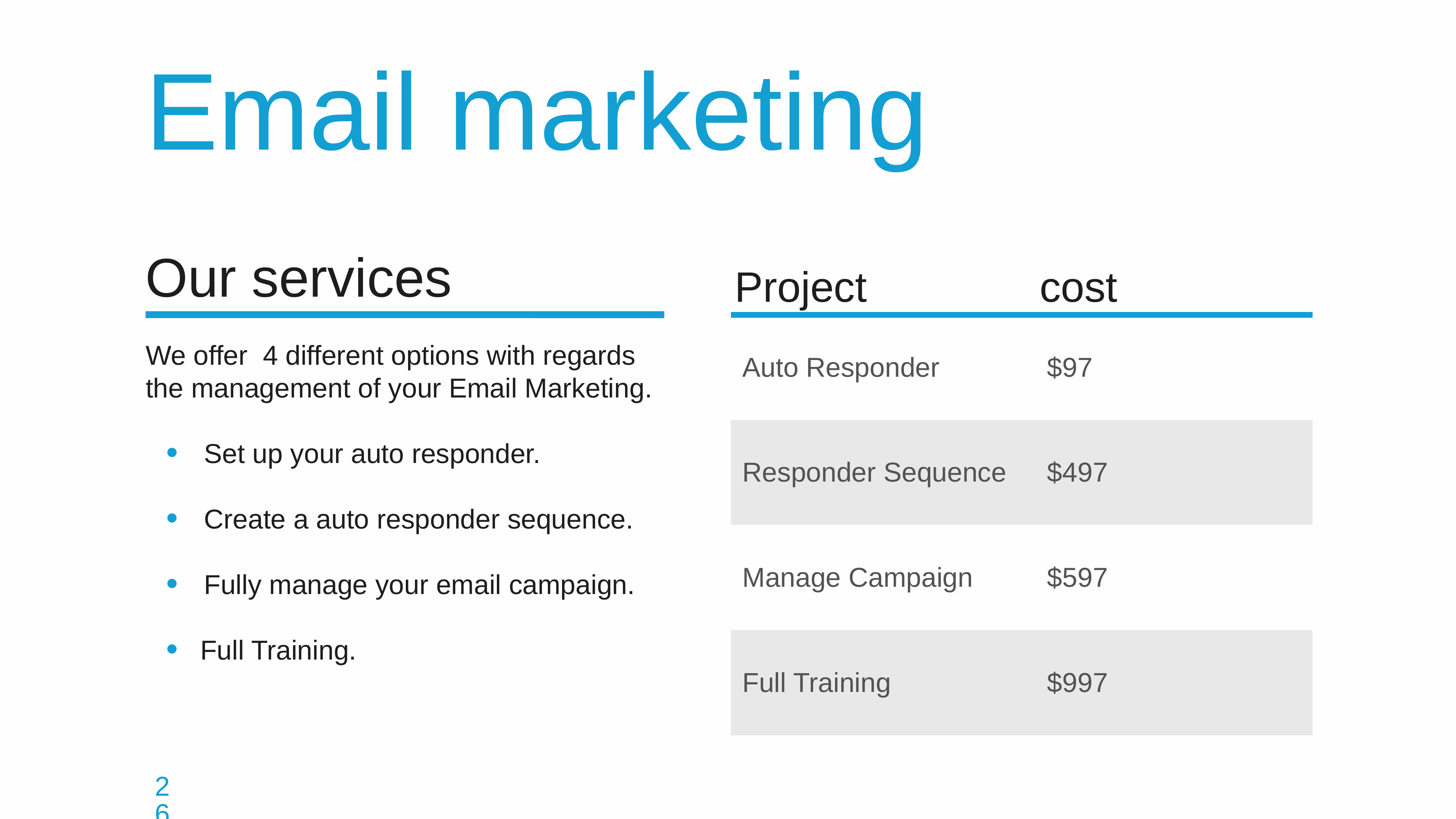

Email marketing
| Project | cost |
| --- | --- |
| Auto Responder | $97 |
| Responder Sequence | $497 |
| Manage Campaign | $597 |
| Full Training | $997 |
Our services

We offer  4 different options with regards the management of your Email Marketing.

Set up your auto responder.

Create a auto responder sequence.

Fully manage your email campaign.

Full Training.

26